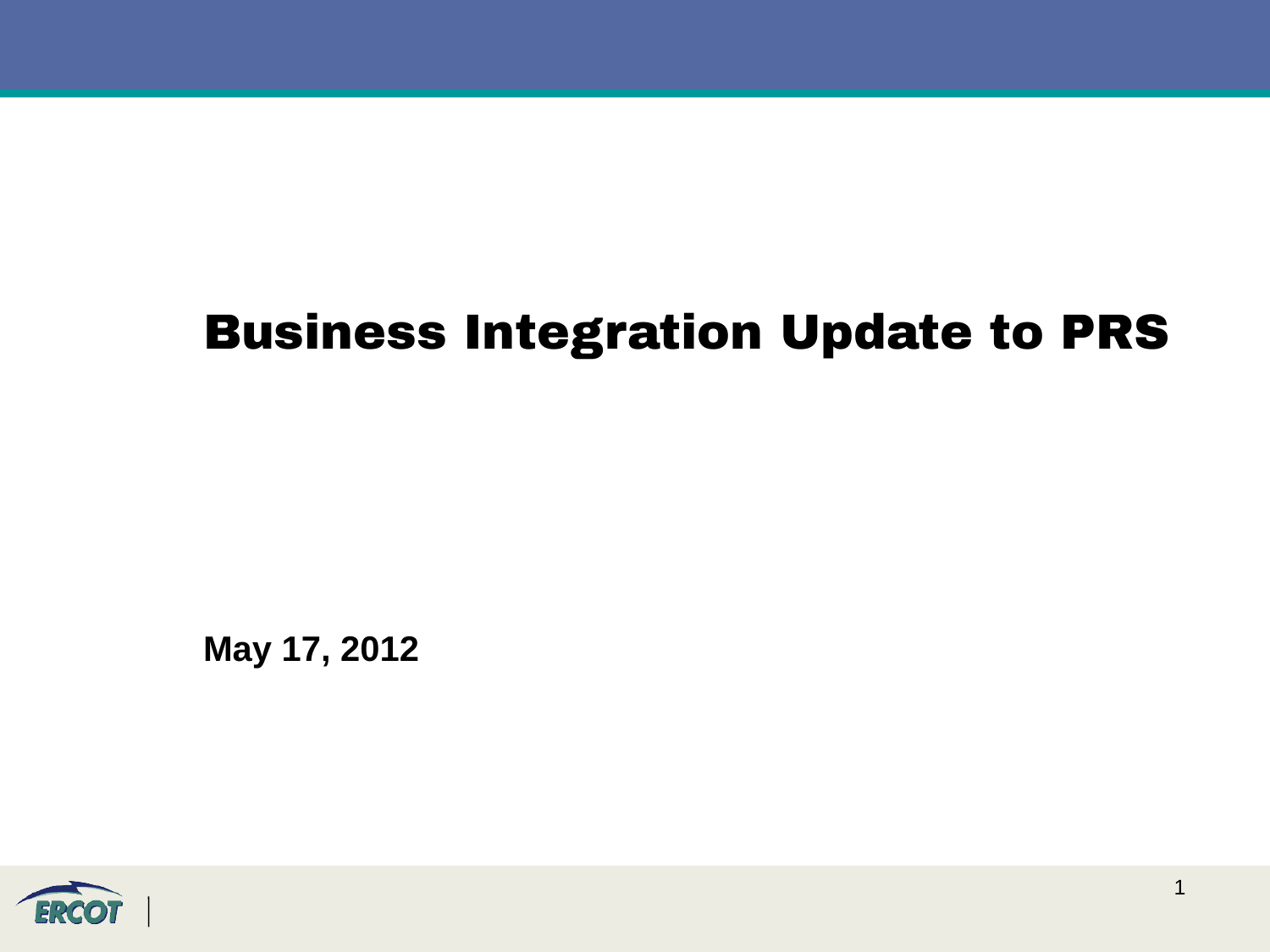

Business Integration Update to PRS

May 17, 2012